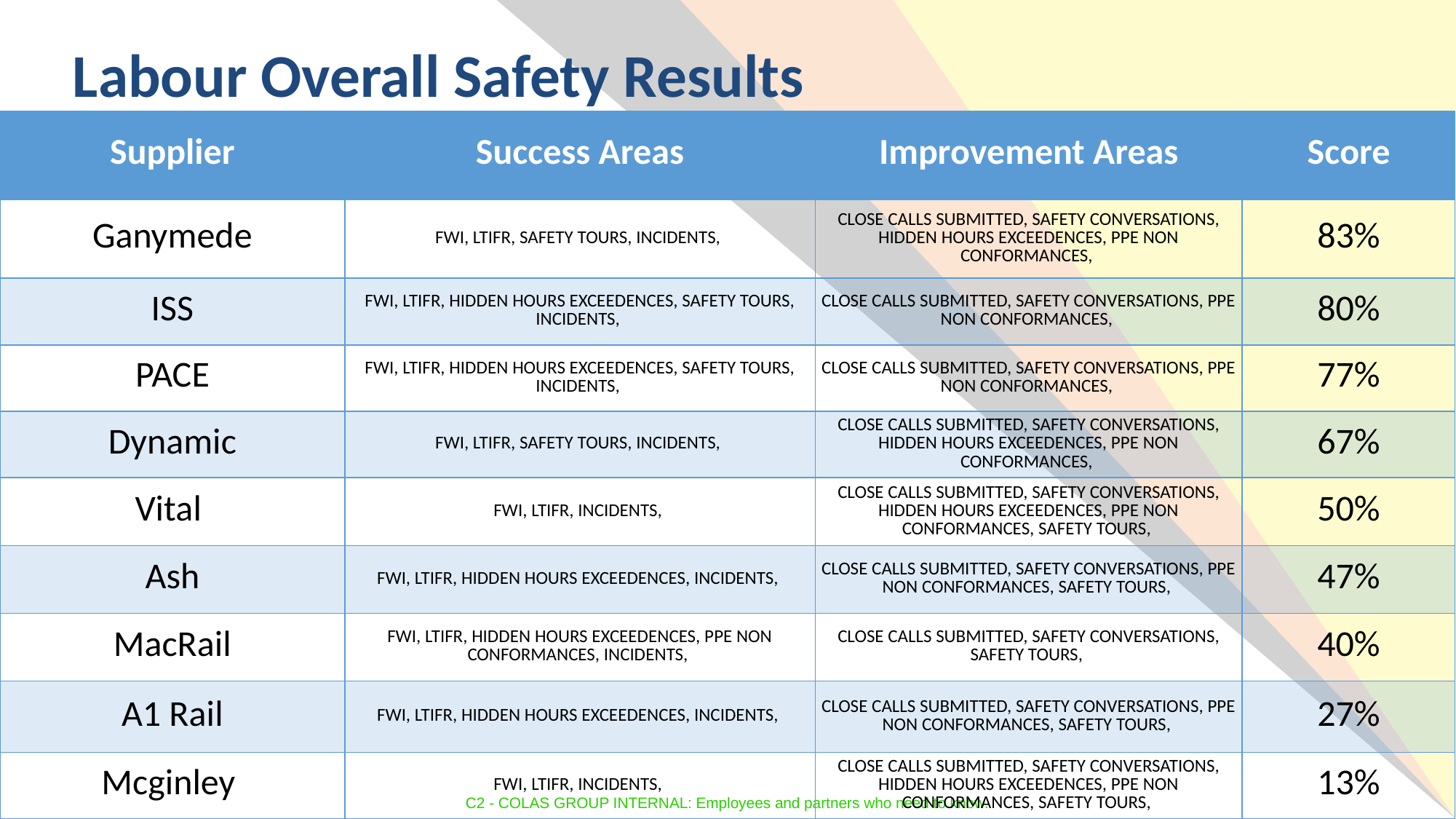

Labour Overall Safety Results
| Supplier | Success Areas | Improvement Areas | Score |
| --- | --- | --- | --- |
| Ganymede | FWI, LTIFR, SAFETY TOURS, INCIDENTS, | CLOSE CALLS SUBMITTED, SAFETY CONVERSATIONS, HIDDEN HOURS EXCEEDENCES, PPE NON CONFORMANCES, | 83% |
| ISS | FWI, LTIFR, HIDDEN HOURS EXCEEDENCES, SAFETY TOURS, INCIDENTS, | CLOSE CALLS SUBMITTED, SAFETY CONVERSATIONS, PPE NON CONFORMANCES, | 80% |
| PACE | FWI, LTIFR, HIDDEN HOURS EXCEEDENCES, SAFETY TOURS, INCIDENTS, | CLOSE CALLS SUBMITTED, SAFETY CONVERSATIONS, PPE NON CONFORMANCES, | 77% |
| Dynamic | FWI, LTIFR, SAFETY TOURS, INCIDENTS, | CLOSE CALLS SUBMITTED, SAFETY CONVERSATIONS, HIDDEN HOURS EXCEEDENCES, PPE NON CONFORMANCES, | 67% |
| Vital | FWI, LTIFR, INCIDENTS, | CLOSE CALLS SUBMITTED, SAFETY CONVERSATIONS, HIDDEN HOURS EXCEEDENCES, PPE NON CONFORMANCES, SAFETY TOURS, | 50% |
| Ash | FWI, LTIFR, HIDDEN HOURS EXCEEDENCES, INCIDENTS, | CLOSE CALLS SUBMITTED, SAFETY CONVERSATIONS, PPE NON CONFORMANCES, SAFETY TOURS, | 47% |
| MacRail | FWI, LTIFR, HIDDEN HOURS EXCEEDENCES, PPE NON CONFORMANCES, INCIDENTS, | CLOSE CALLS SUBMITTED, SAFETY CONVERSATIONS, SAFETY TOURS, | 40% |
| A1 Rail | FWI, LTIFR, HIDDEN HOURS EXCEEDENCES, INCIDENTS, | CLOSE CALLS SUBMITTED, SAFETY CONVERSATIONS, PPE NON CONFORMANCES, SAFETY TOURS, | 27% |
| Mcginley | FWI, LTIFR, INCIDENTS, | CLOSE CALLS SUBMITTED, SAFETY CONVERSATIONS, HIDDEN HOURS EXCEEDENCES, PPE NON CONFORMANCES, SAFETY TOURS, | 13% |